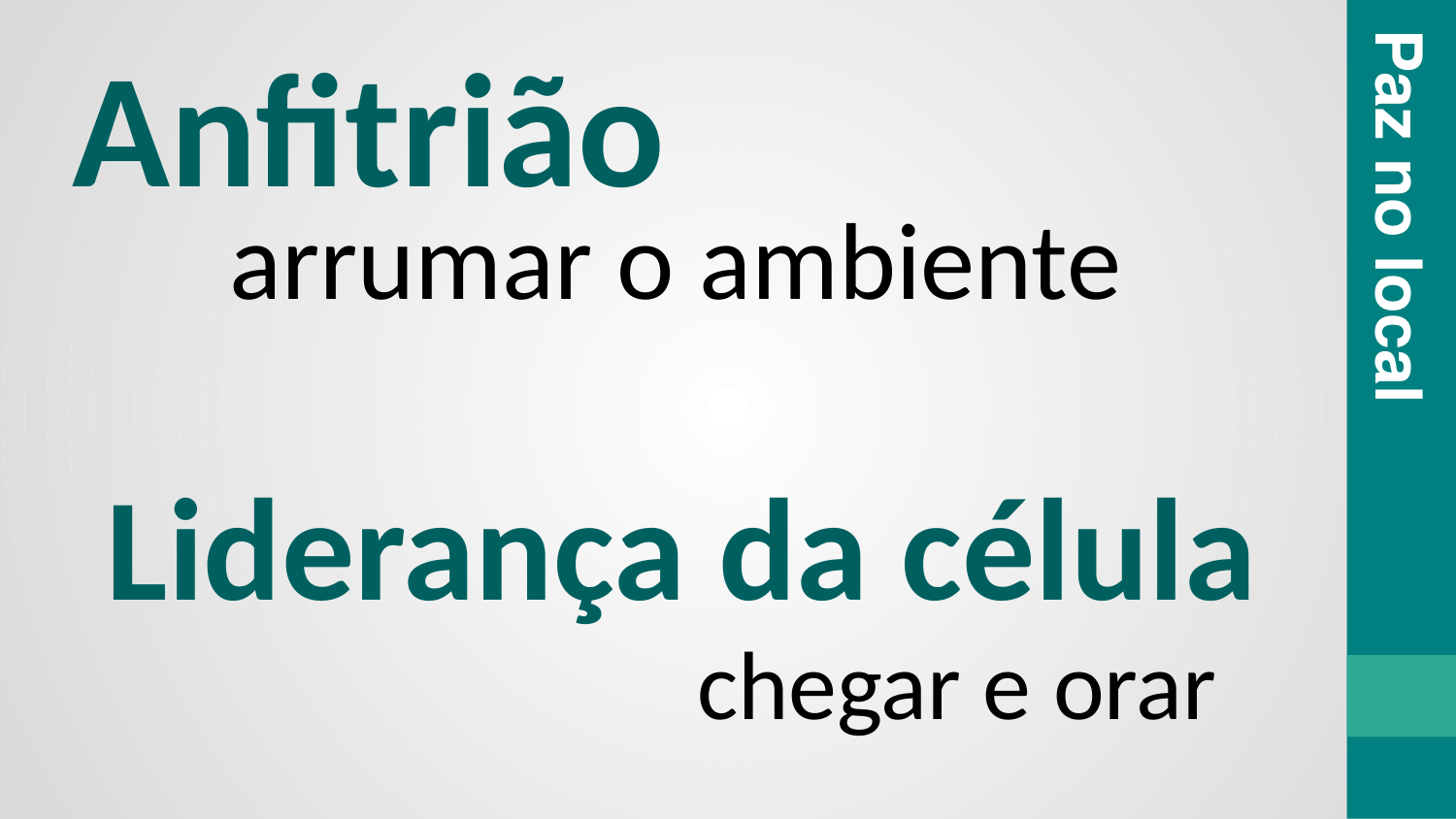

Anfitrião
arrumar o ambiente
Paz no local
Liderança da célula
chegar e orar